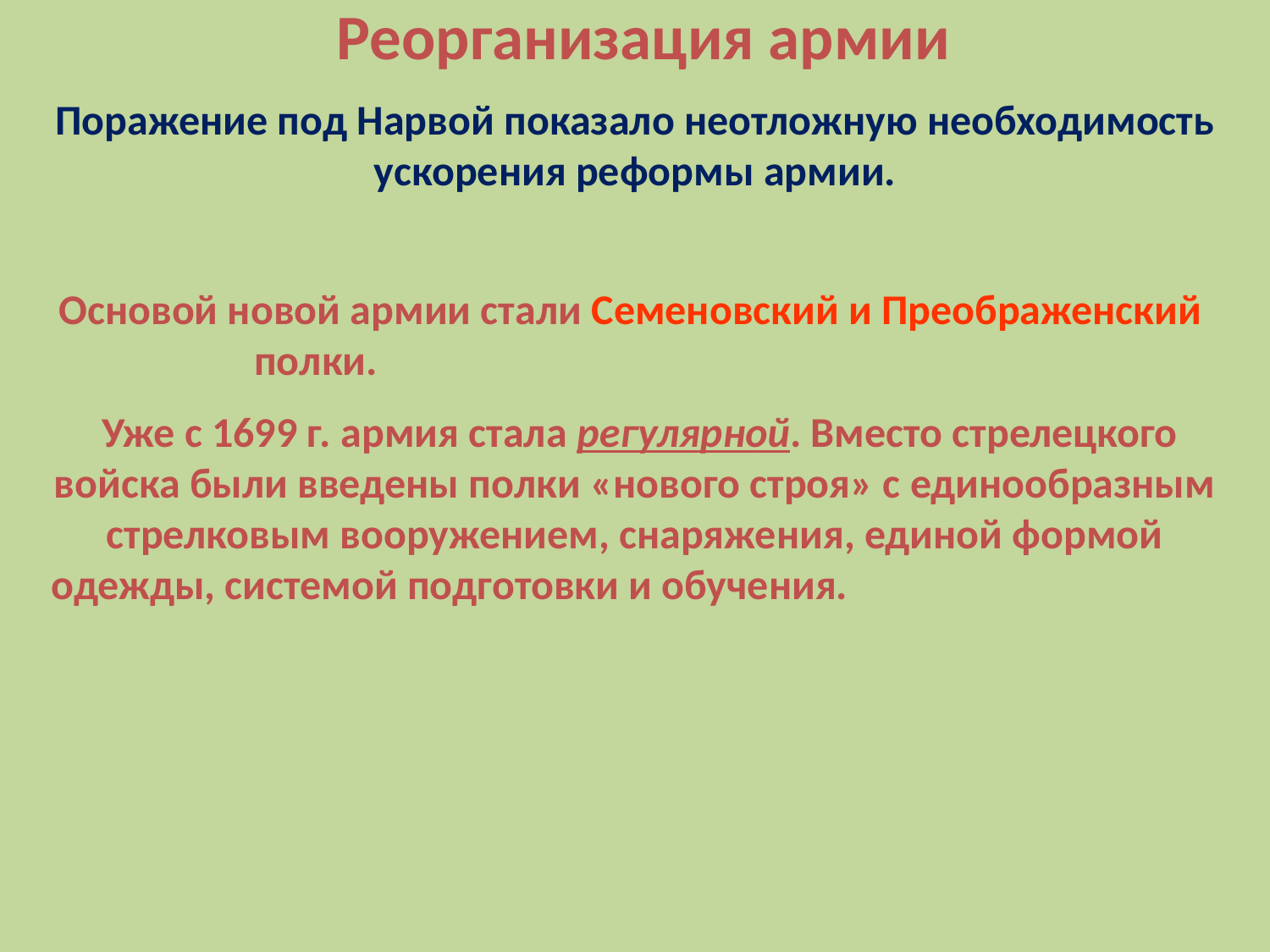

# Реорганизация армии
Поражение под Нарвой показало неотложную необходимость ускорения реформы армии.

Основой новой армии стали Семеновский и Преображенский  полки.
 Уже с 1699 г. армия стала регулярной. Вместо стрелецкого войска были введены полки «нового строя» с единообразным стрелковым вооружением, снаряжения, единой формой одежды, системой подготовки и обучения.